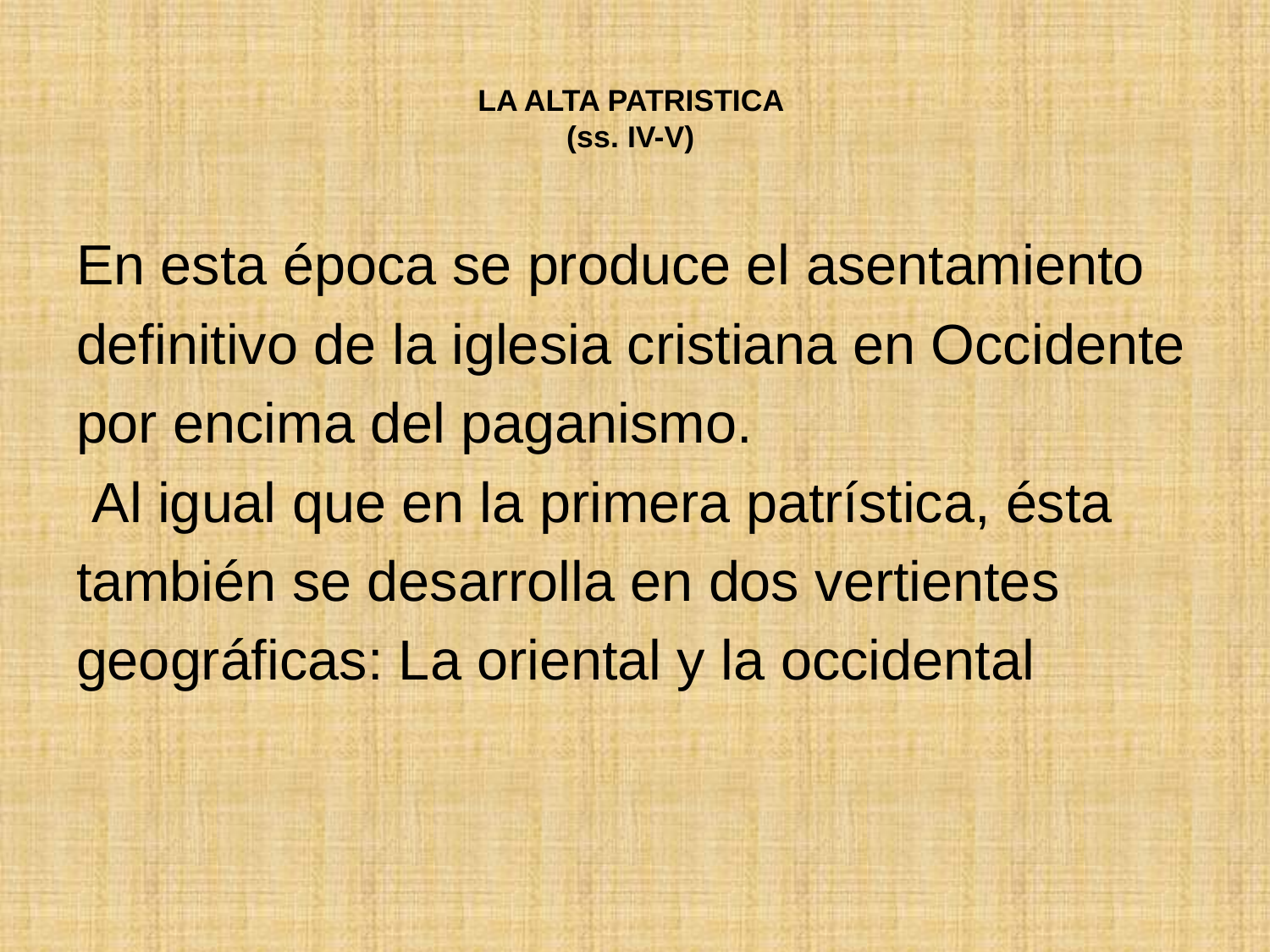

# LA ALTA PATRISTICA (ss. IV-V)
En esta época se produce el asentamiento
definitivo de la iglesia cristiana en Occidente
por encima del paganismo.
 Al igual que en la primera patrística, ésta
también se desarrolla en dos vertientes
geográficas: La oriental y la occidental